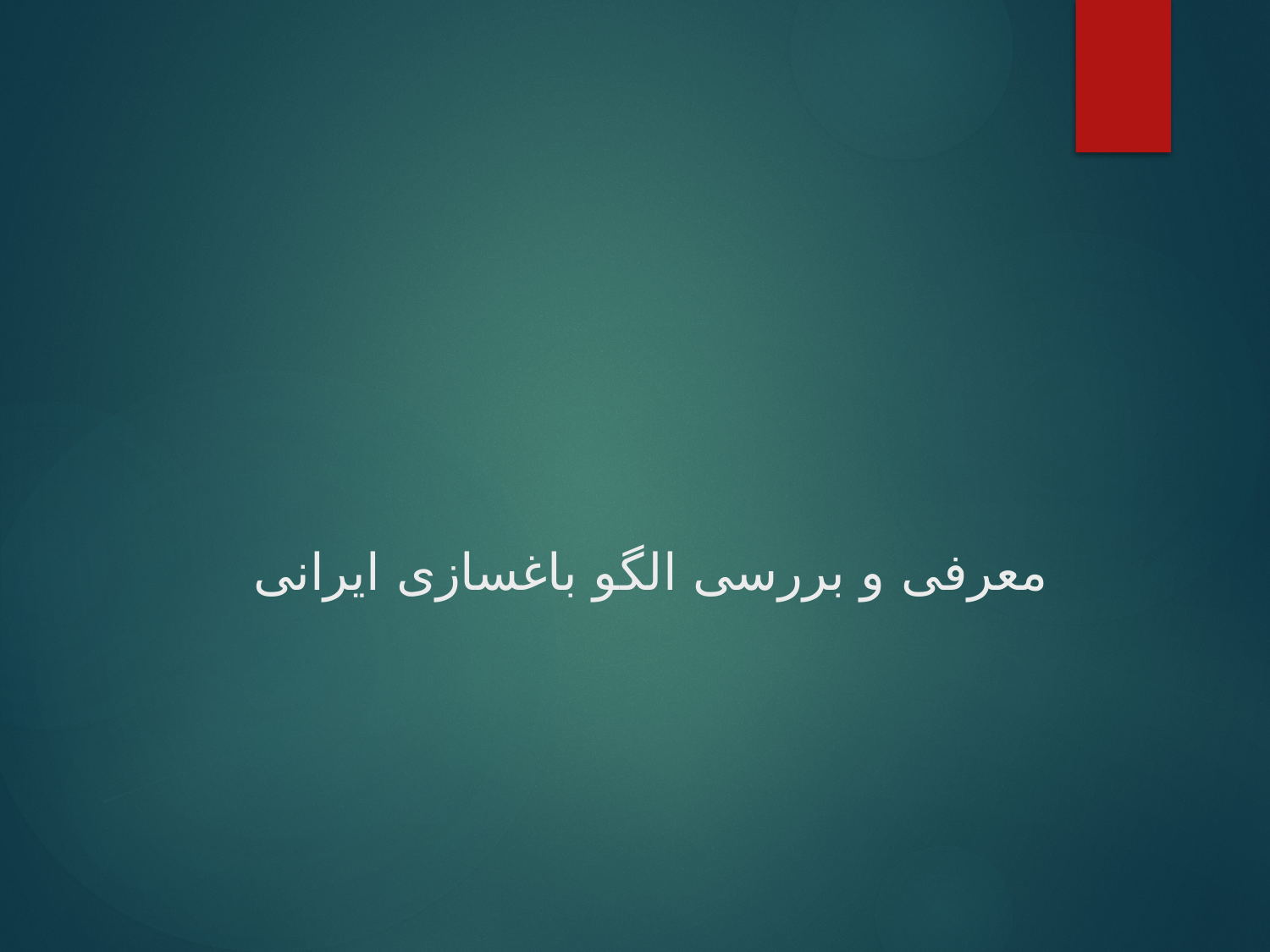

# معرفی و بررسی الگو باغسازی ایرانی